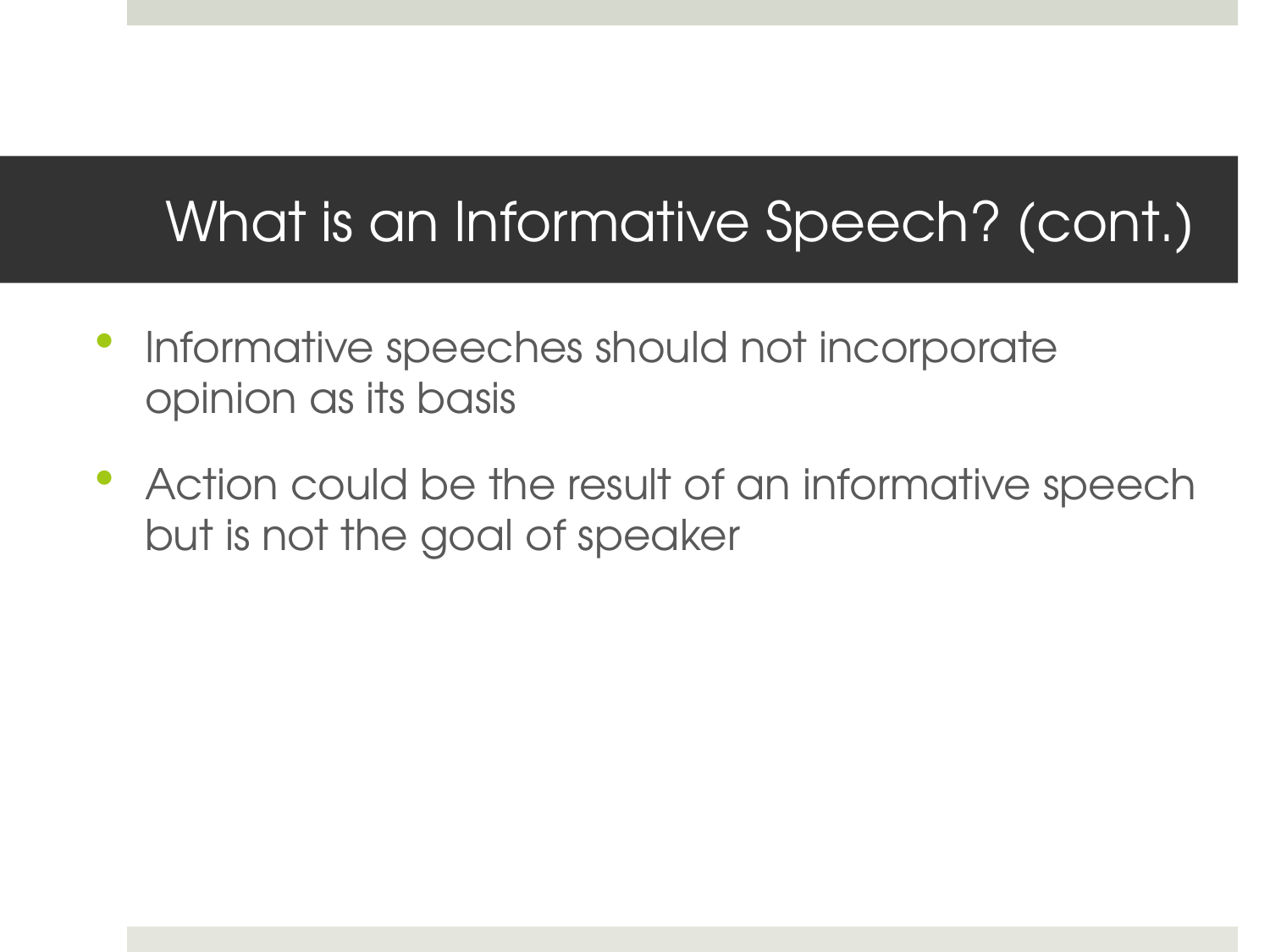

# What is an Informative Speech? (cont.)
Informative speeches should not incorporate opinion as its basis
Action could be the result of an informative speech but is not the goal of speaker